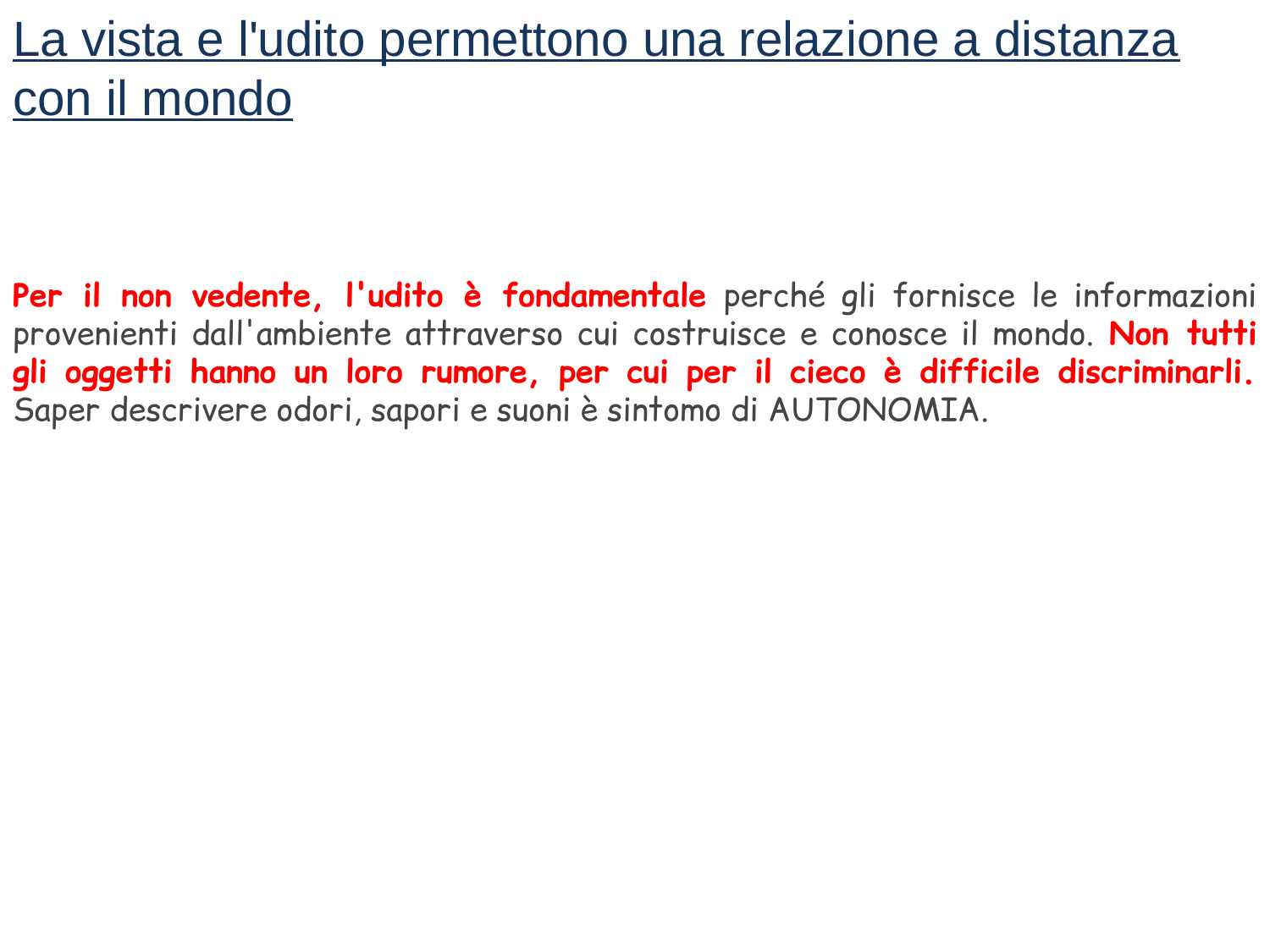

La vista e l'udito permettono una relazione a distanza con il mondo
Per il non vedente, l'udito è fondamentale perché gli fornisce le informazioni provenienti dall'ambiente attraverso cui costruisce e conosce il mondo. Non tutti gli oggetti hanno un loro rumore, per cui per il cieco è difficile discriminarli. Saper descrivere odori, sapori e suoni è sintomo di AUTONOMIA.